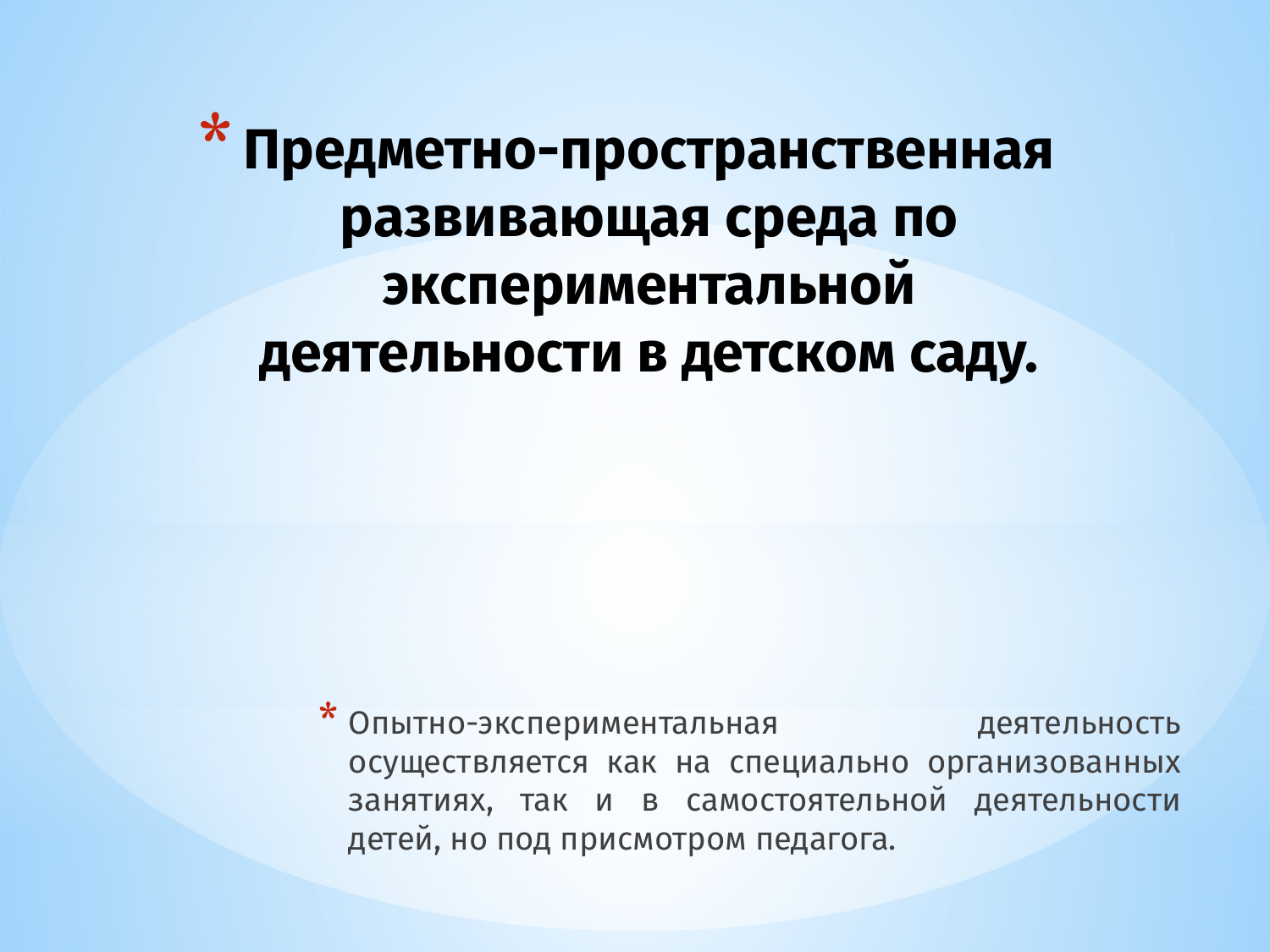

Предметно-пространственная развивающая среда по экспериментальной деятельности в детском саду.
Опытно-экспериментальная деятельность осуществляется как на специально организованных занятиях, так и в самостоятельной деятельности детей, но под присмотром педагога.